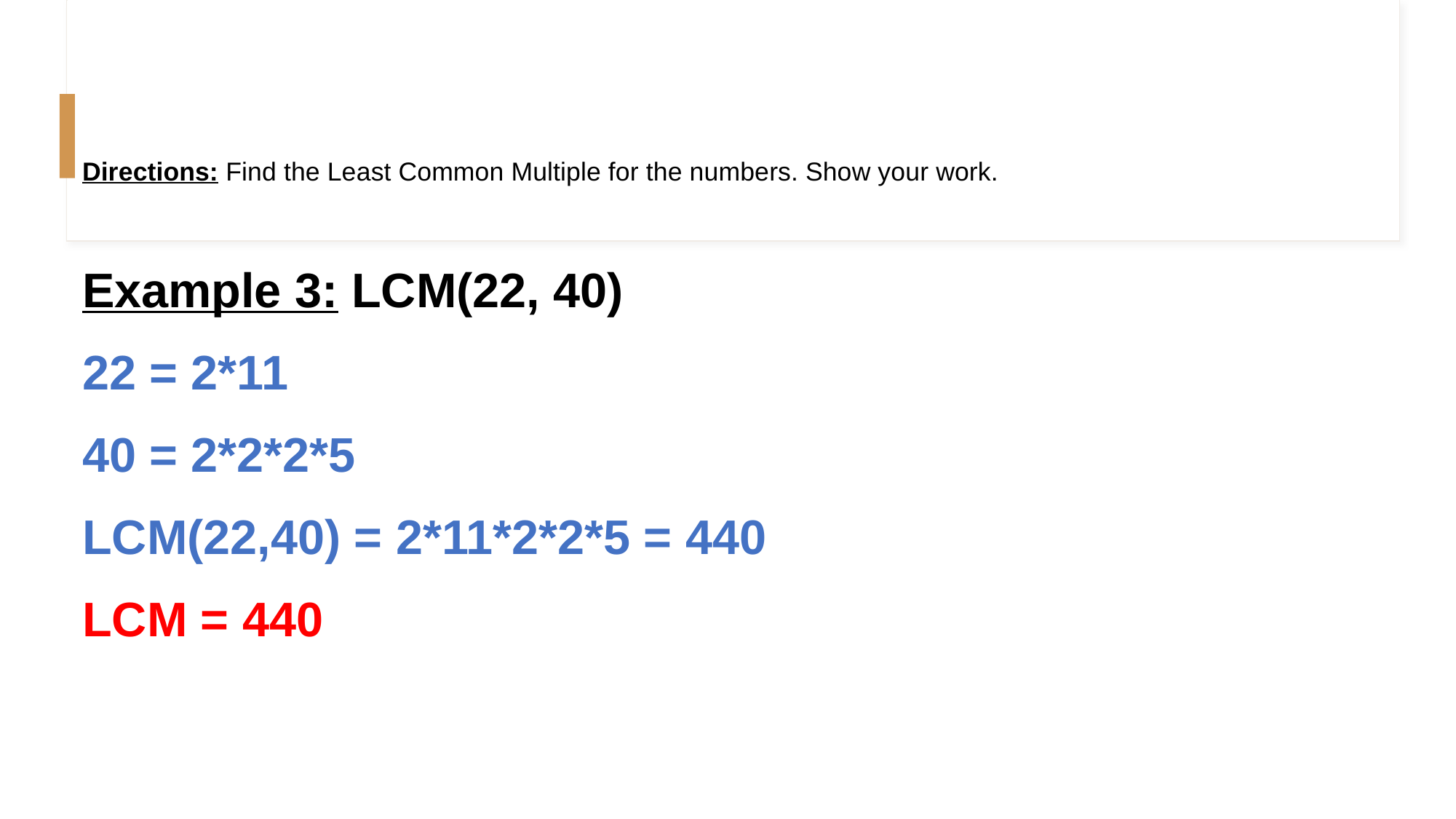

# Directions: Find the Least Common Multiple for the numbers. Show your work.
Example 3: LCM(22, 40)
22 = 2*11
40 = 2*2*2*5
LCM(22,40) = 2*11*2*2*5 = 440
LCM = 440